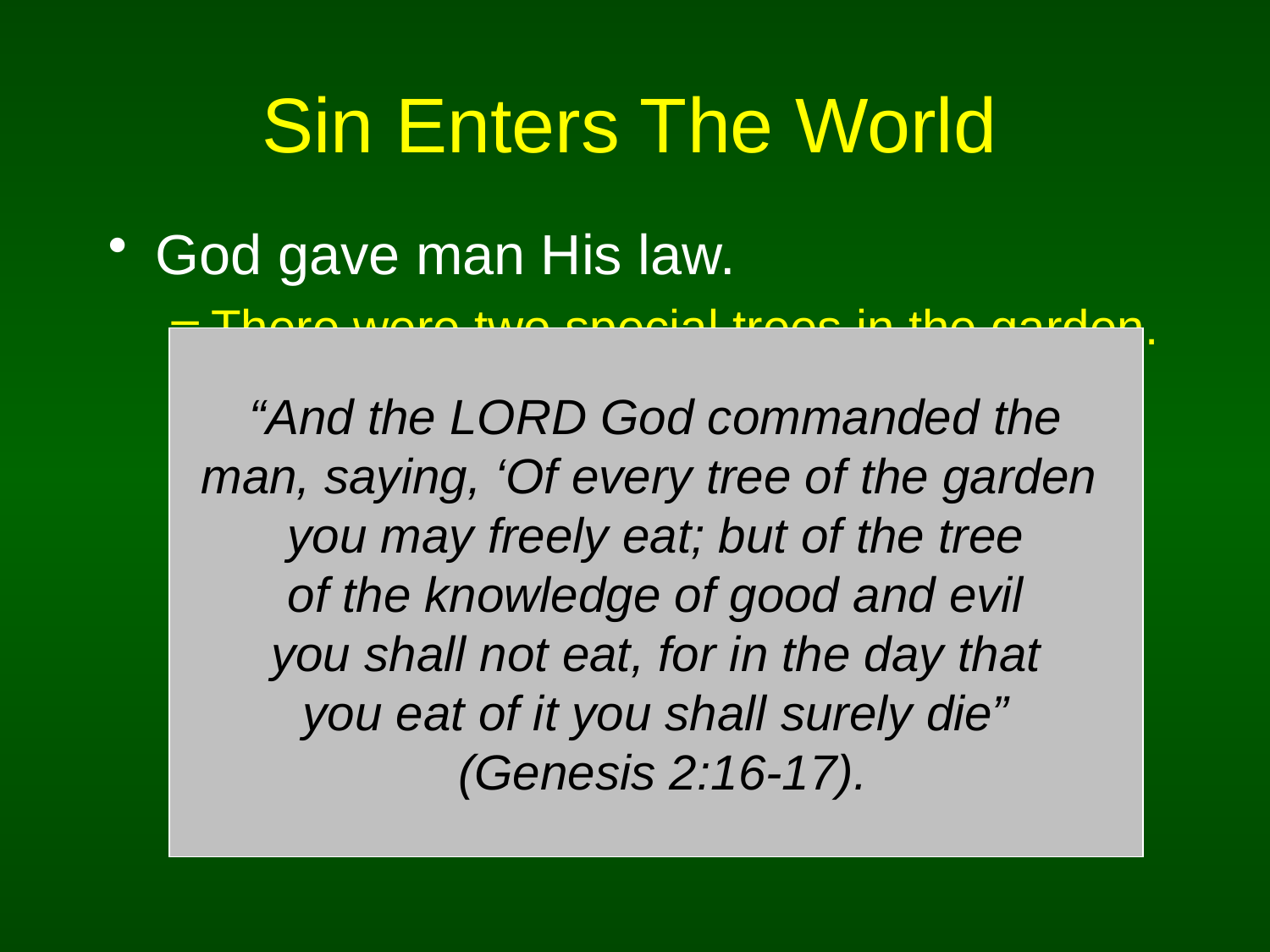

# Sin Enters The World
God gave man His law.
There were two special trees in the garden.
Man was allowed to eat of the Tree of Life.
Man was not allowed to eat of the Tree of the Knowledge of Good and Evil.

“And the LORD God commanded the
man, saying, ‘Of every tree of the garden
you may freely eat; but of the tree
of the knowledge of good and evil
you shall not eat, for in the day that
you eat of it you shall surely die”
 (Genesis 2:16-17).